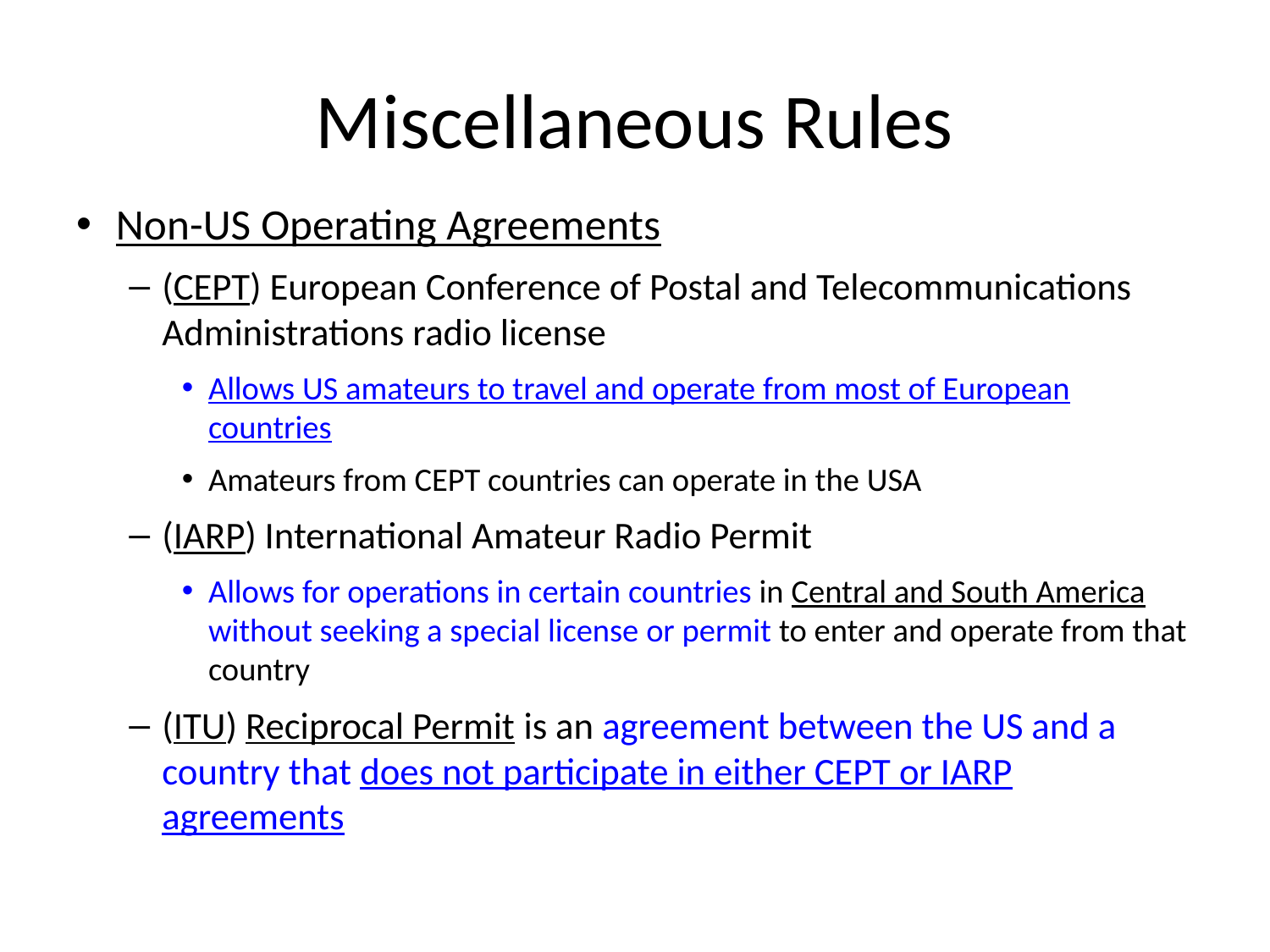

# Miscellaneous Rules
Non-US Operating Agreements
(CEPT) European Conference of Postal and Telecommunications Administrations radio license
Allows US amateurs to travel and operate from most of European countries
Amateurs from CEPT countries can operate in the USA
(IARP) International Amateur Radio Permit
Allows for operations in certain countries in Central and South America without seeking a special license or permit to enter and operate from that country
(ITU) Reciprocal Permit is an agreement between the US and a country that does not participate in either CEPT or IARP agreements